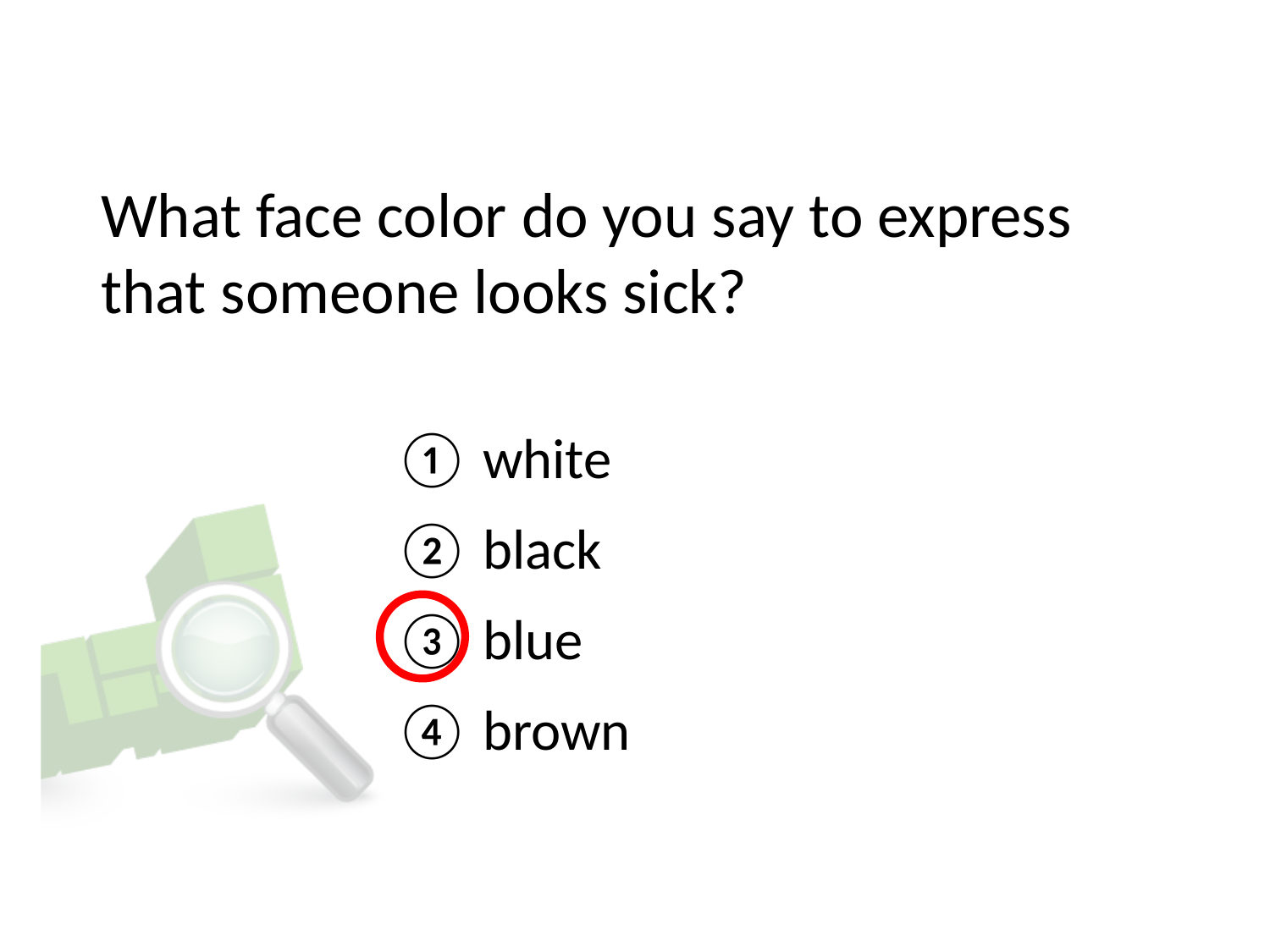

# What face color do you say to express that someone looks sick?
① white
② black
③ blue
④ brown